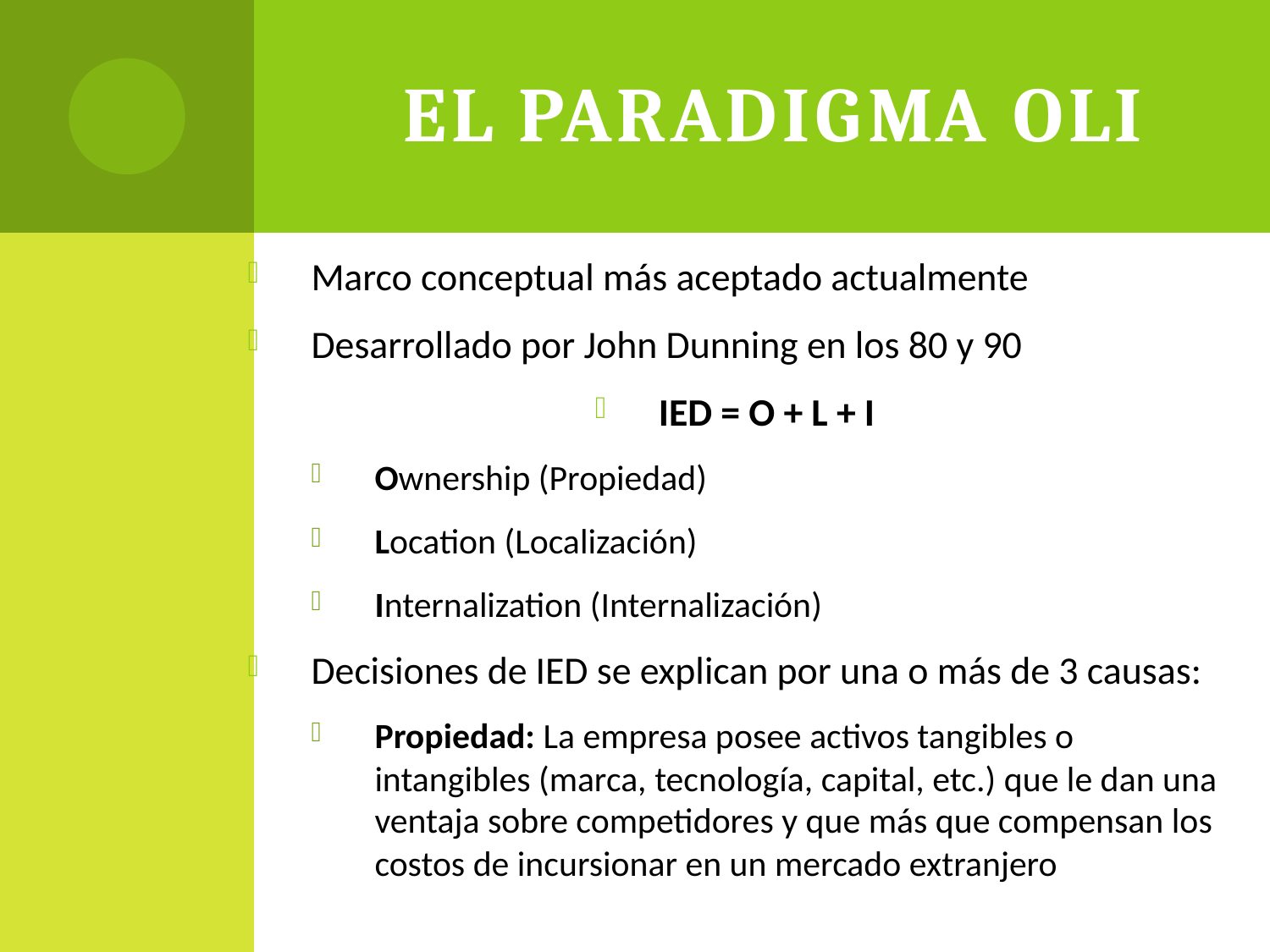

# El paradigma OLI
Marco conceptual más aceptado actualmente
Desarrollado por John Dunning en los 80 y 90
IED = O + L + I
Ownership (Propiedad)
Location (Localización)
Internalization (Internalización)
Decisiones de IED se explican por una o más de 3 causas:
Propiedad: La empresa posee activos tangibles o intangibles (marca, tecnología, capital, etc.) que le dan una ventaja sobre competidores y que más que compensan los costos de incursionar en un mercado extranjero